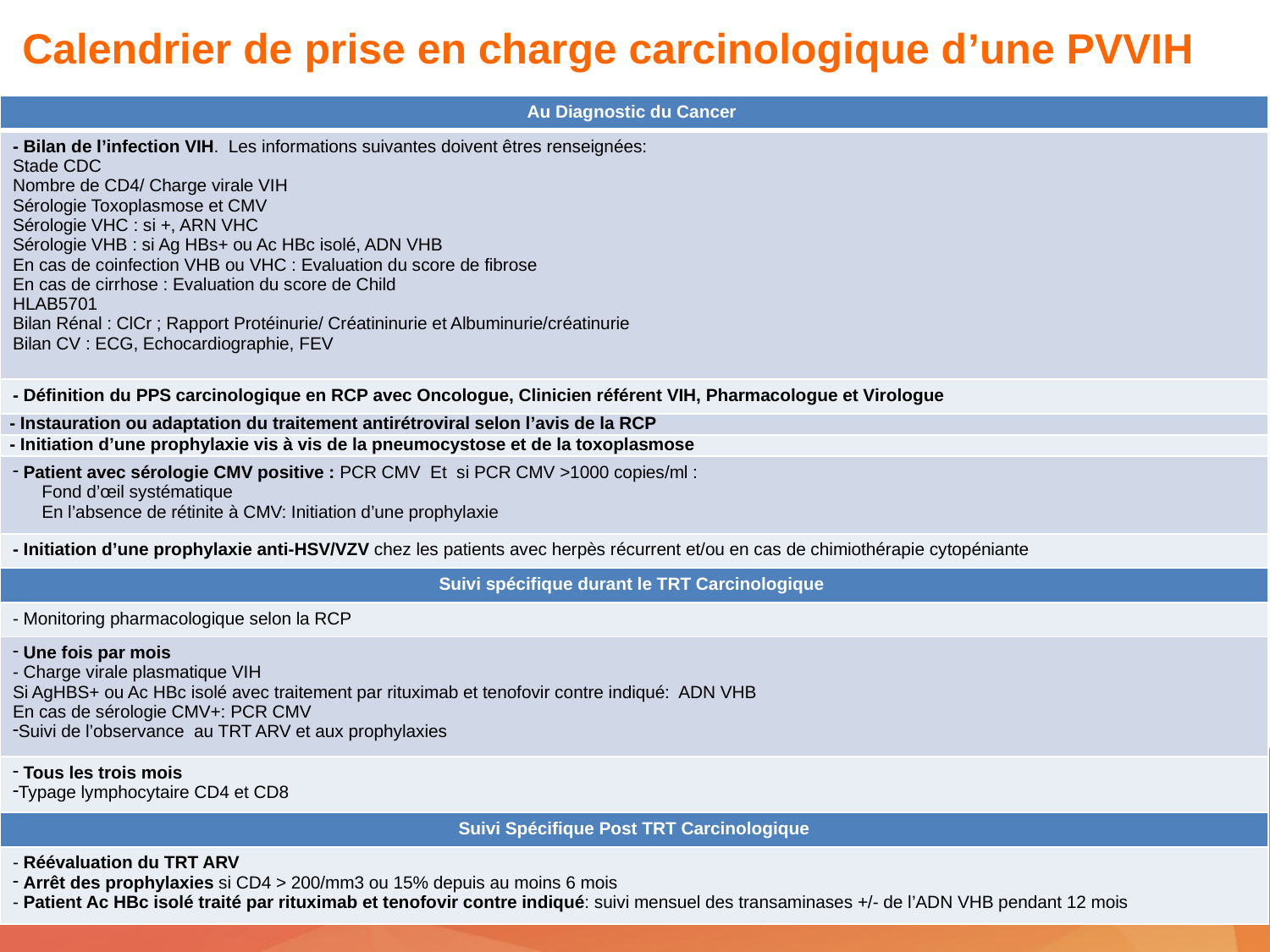

Calendrier de prise en charge carcinologique d’une PVVIH
| Au Diagnostic du Cancer |
| --- |
| - Bilan de l’infection VIH. Les informations suivantes doivent êtres renseignées: Stade CDC Nombre de CD4/ Charge virale VIH Sérologie Toxoplasmose et CMV Sérologie VHC : si +, ARN VHC Sérologie VHB : si Ag HBs+ ou Ac HBc isolé, ADN VHB En cas de coinfection VHB ou VHC : Evaluation du score de fibrose En cas de cirrhose : Evaluation du score de Child HLAB5701 Bilan Rénal : ClCr ; Rapport Protéinurie/ Créatininurie et Albuminurie/créatinurie Bilan CV : ECG, Echocardiographie, FEV |
| - Définition du PPS carcinologique en RCP avec Oncologue, Clinicien référent VIH, Pharmacologue et Virologue |
| - Instauration ou adaptation du traitement antirétroviral selon l’avis de la RCP |
| - Initiation d’une prophylaxie vis à vis de la pneumocystose et de la toxoplasmose |
| Patient avec sérologie CMV positive : PCR CMV  Et si PCR CMV >1000 copies/ml : Fond d’œil systématique En l’absence de rétinite à CMV: Initiation d’une prophylaxie |
| - Initiation d’une prophylaxie anti-HSV/VZV chez les patients avec herpès récurrent et/ou en cas de chimiothérapie cytopéniante |
| Suivi spécifique durant le TRT Carcinologique |
| - Monitoring pharmacologique selon la RCP |
| Une fois par mois - Charge virale plasmatique VIH Si AgHBS+ ou Ac HBc isolé avec traitement par rituximab et tenofovir contre indiqué: ADN VHB En cas de sérologie CMV+: PCR CMV Suivi de l’observance  au TRT ARV et aux prophylaxies |
| Tous les trois mois Typage lymphocytaire CD4 et CD8 |
| Suivi Spécifique Post TRT Carcinologique |
| - Réévaluation du TRT ARV Arrêt des prophylaxies si CD4 > 200/mm3 ou 15% depuis au moins 6 mois - Patient Ac HBc isolé traité par rituximab et tenofovir contre indiqué: suivi mensuel des transaminases +/- de l’ADN VHB pendant 12 mois |